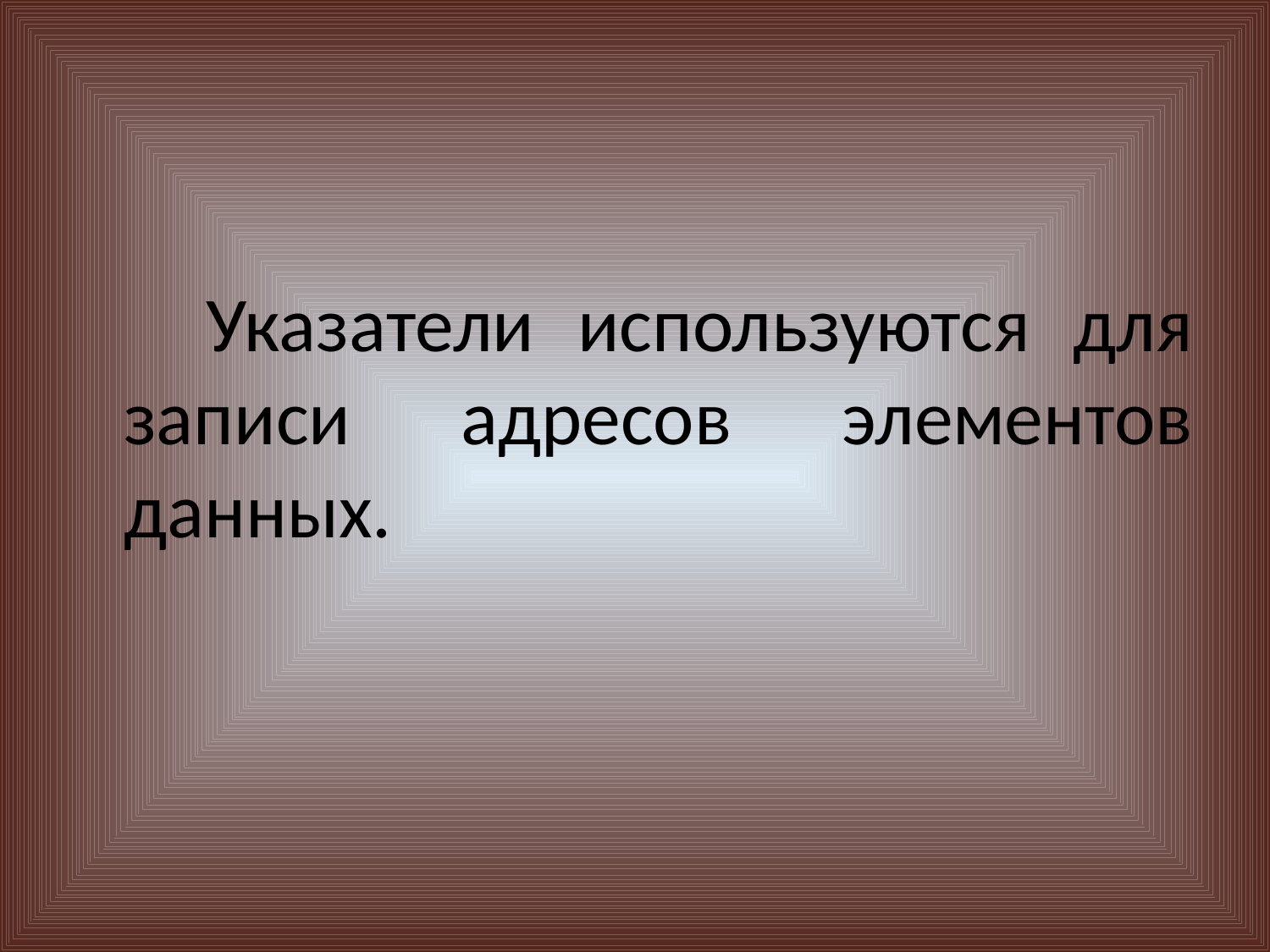

Указатели используются для записи адресов элементов данных.